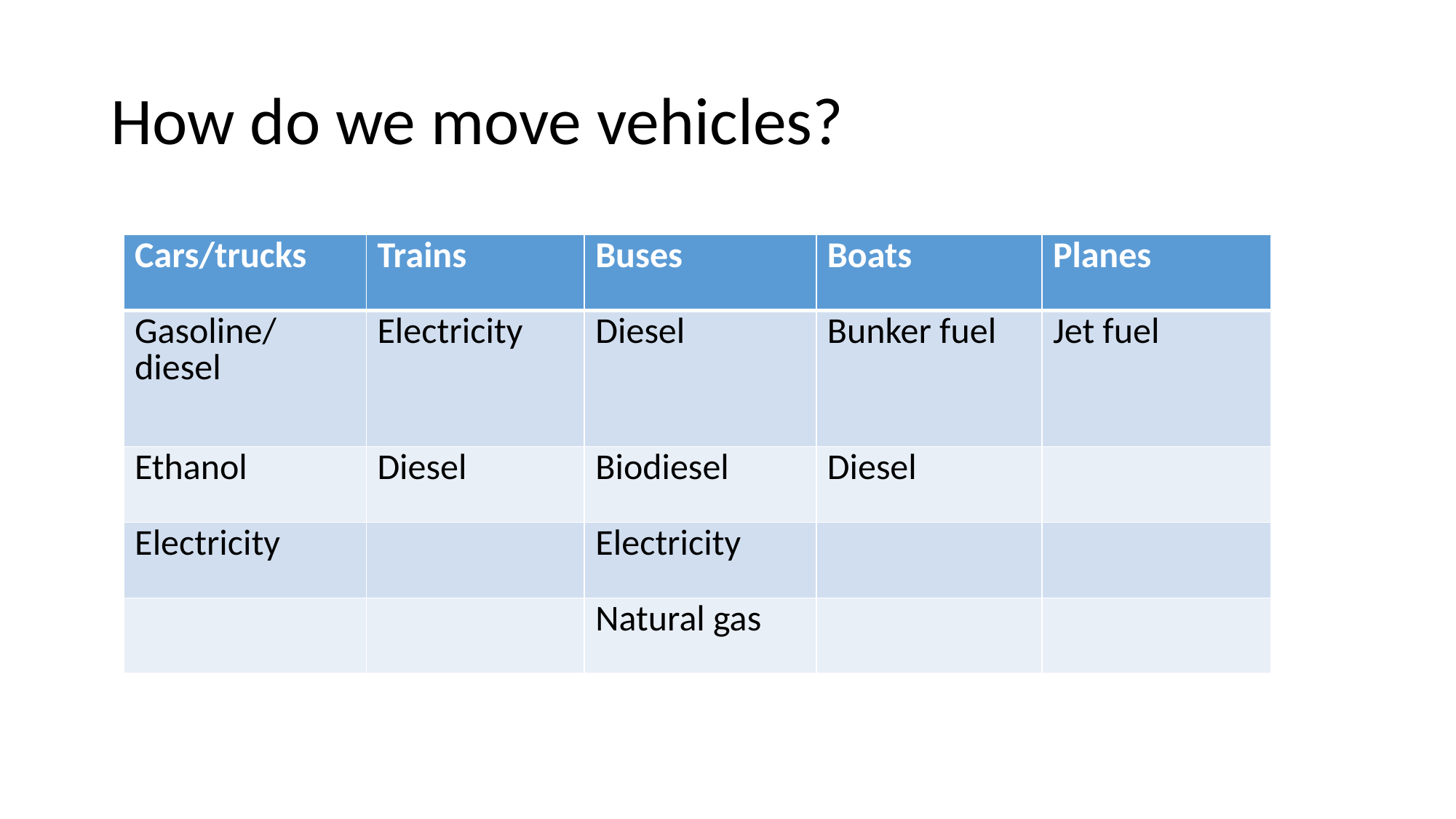

# How do we move vehicles?

| Cars/trucks | Trains | Buses | Boats | Planes |
| --- | --- | --- | --- | --- |
| Gasoline/ diesel | Electricity | Diesel | Bunker fuel | Jet fuel |
| Ethanol | Diesel | Biodiesel | Diesel |  |
| Electricity |  | Electricity |  |  |
|  |  | Natural gas |  |  |